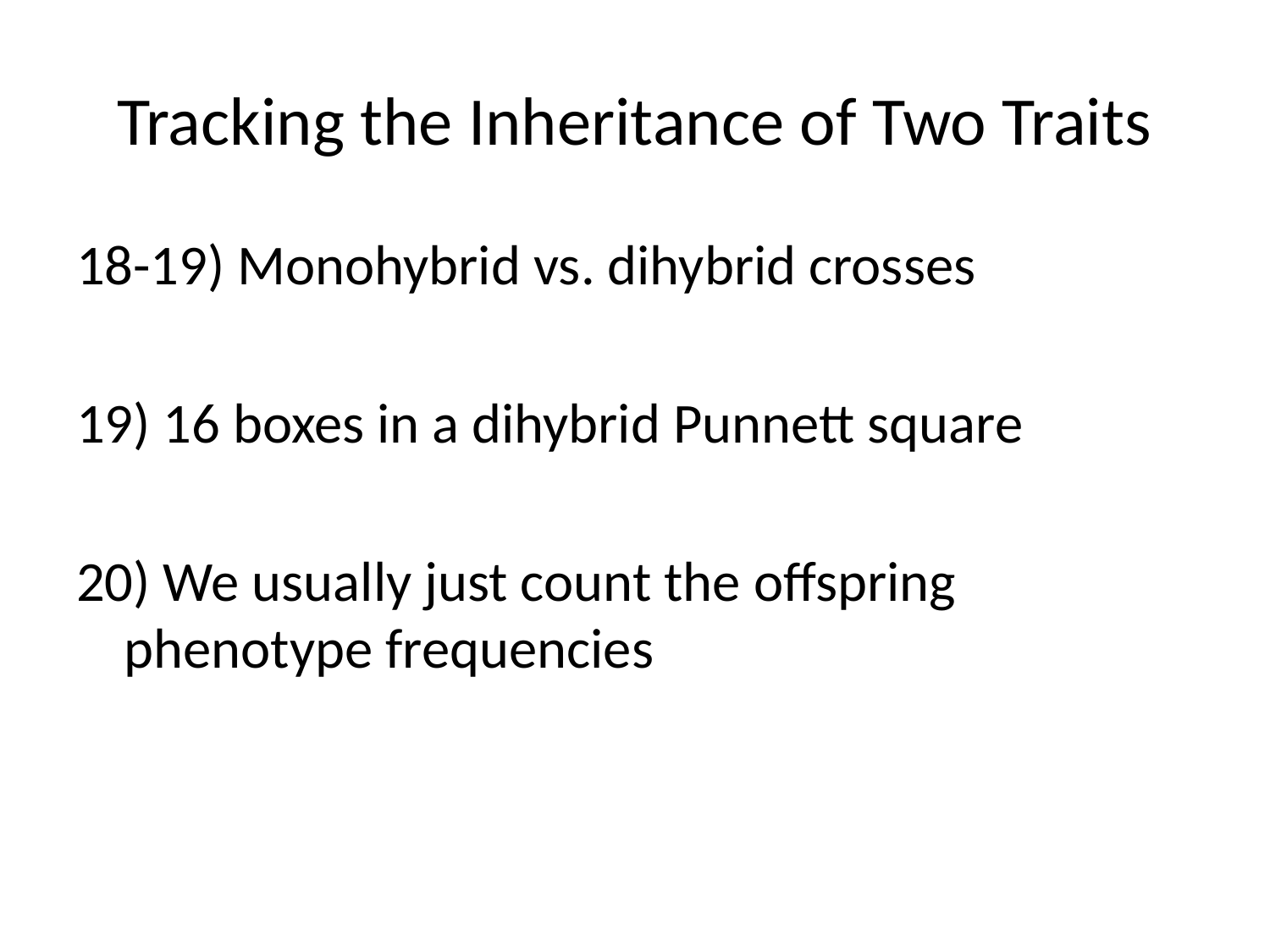

# Tracking the Inheritance of Two Traits
18-19) Monohybrid vs. dihybrid crosses

19) 16 boxes in a dihybrid Punnett square

20) We usually just count the offspring phenotype frequencies